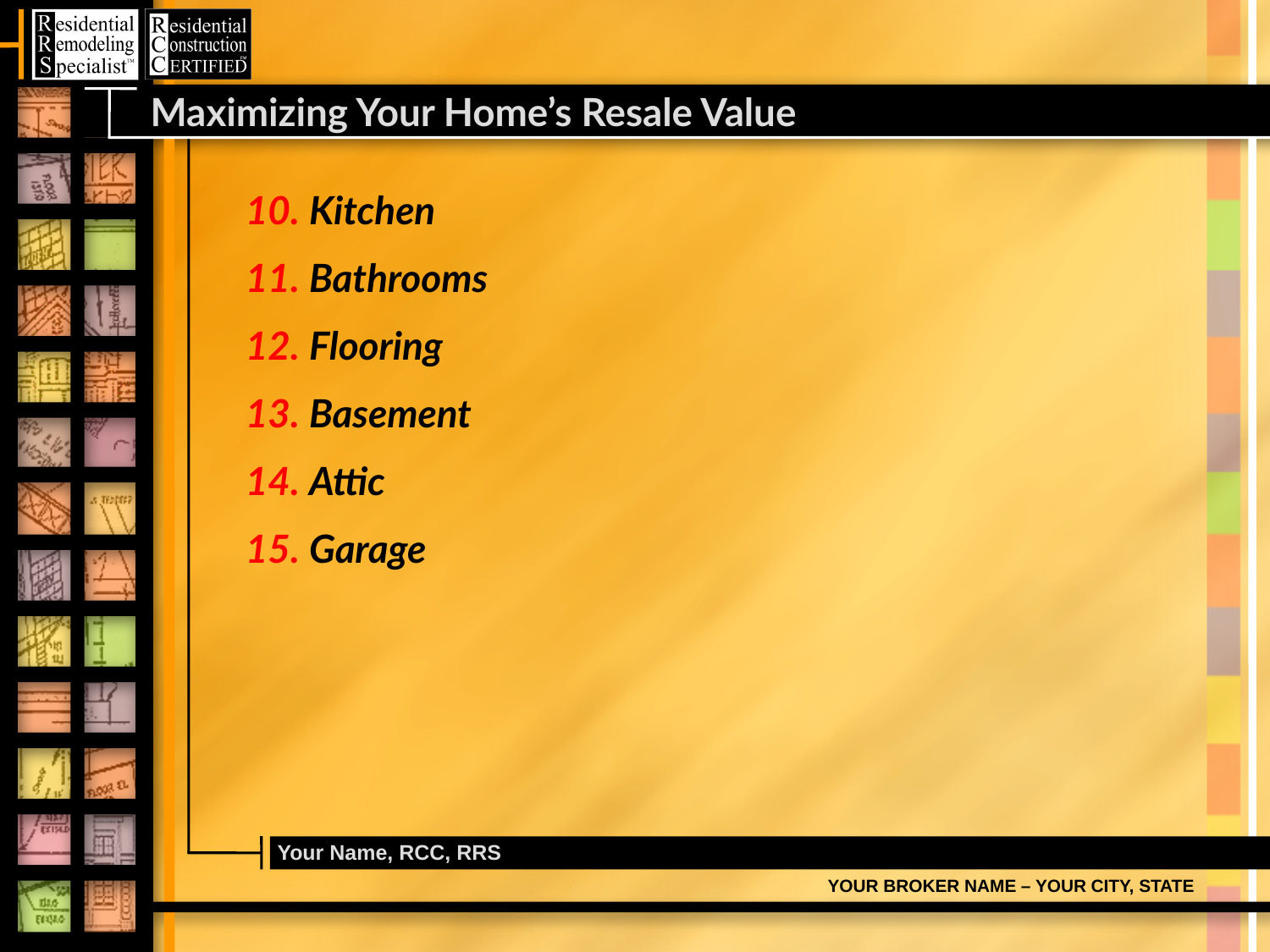

# Maximizing Your Home’s Resale Value
Kitchen
Bathrooms
Flooring
Basement
Attic
Garage
Your Name, RCC, RRS